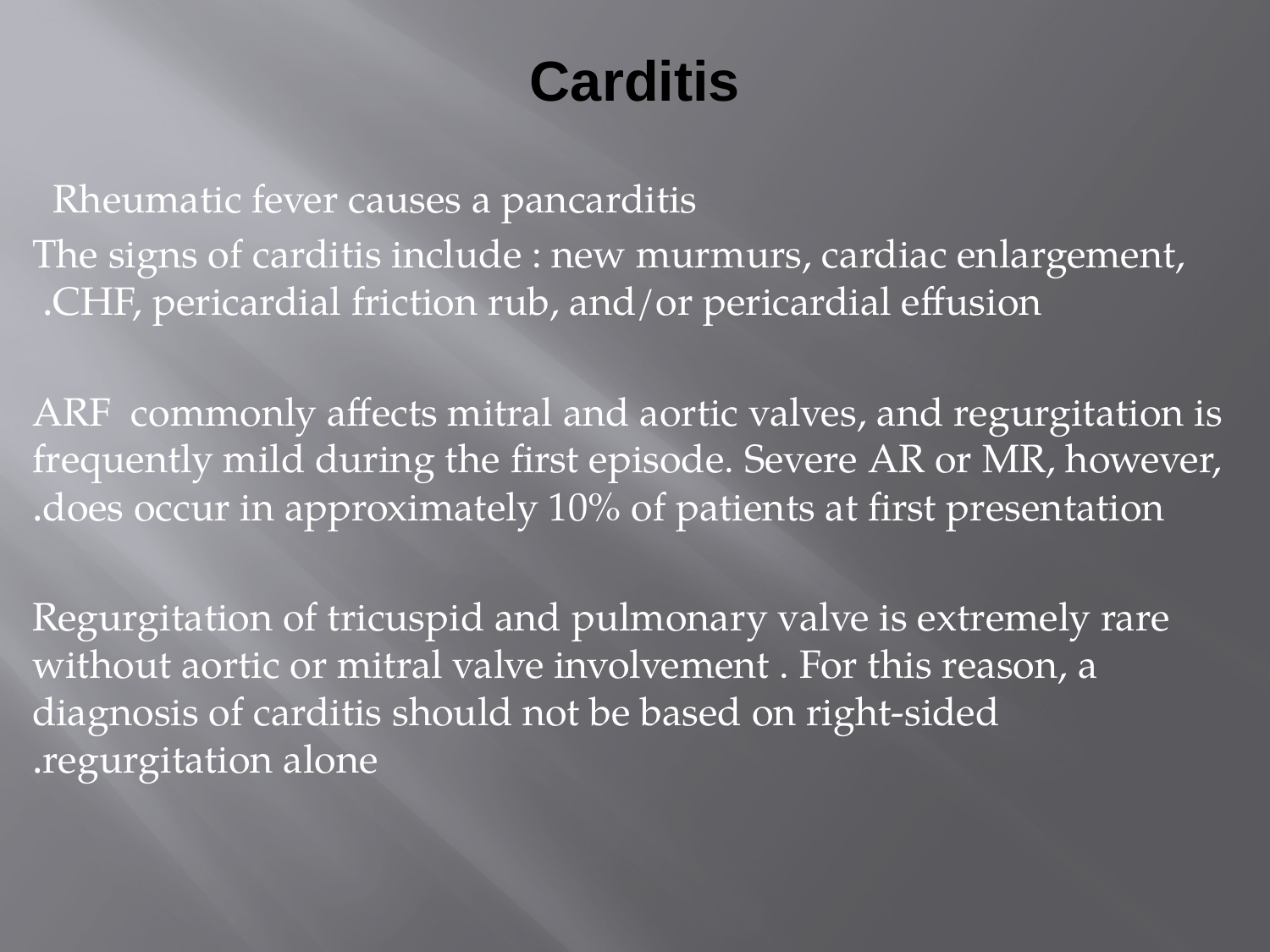

# Carditis

Rheumatic fever causes a pancarditis
The signs of carditis include : new murmurs, cardiac enlargement, CHF, pericardial friction rub, and/or pericardial effusion.

ARF  commonly affects mitral and aortic valves, and regurgitation is frequently mild during the first episode. Severe AR or MR, however, does occur in approximately 10% of patients at first presentation.

Regurgitation of tricuspid and pulmonary valve is extremely rare without aortic or mitral valve involvement . For this reason, a diagnosis of carditis should not be based on right-sided regurgitation alone.